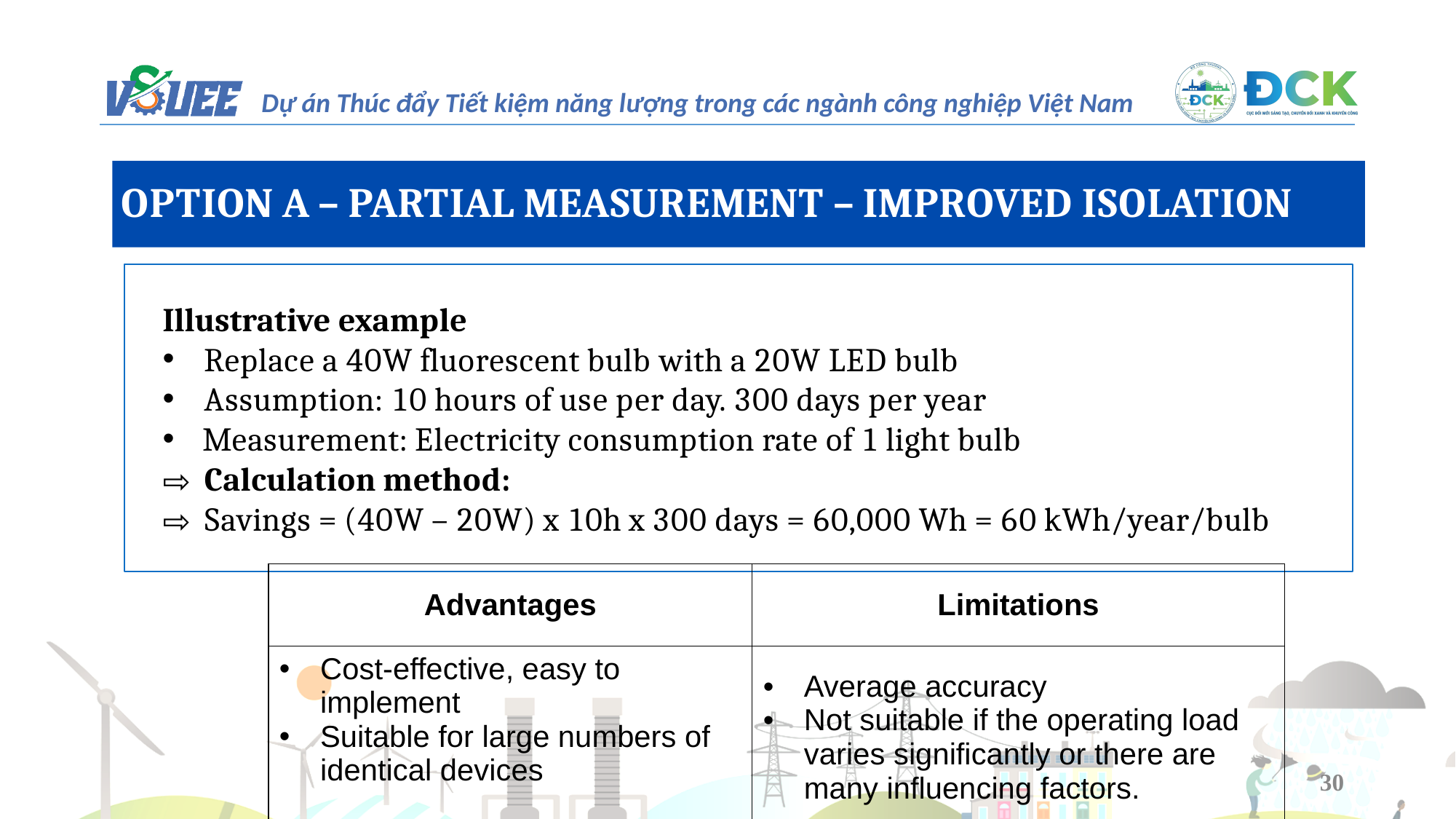

OPTION A – PARTIAL MEASUREMENT – IMPROVED ISOLATION
Illustrative example
Replace a 40W fluorescent bulb with a 20W LED bulb
Assumption: 10 hours of use per day. 300 days per year
Measurement: Electricity consumption rate of 1 light bulb
Calculation method:
Savings = (40W – 20W) x 10h x 300 days = 60,000 Wh = 60 kWh/year/bulb
| Advantages | Limitations |
| --- | --- |
| Cost-effective, easy to implement Suitable for large numbers of identical devices | Average accuracy Not suitable if the operating load varies significantly or there are many influencing factors. |
30